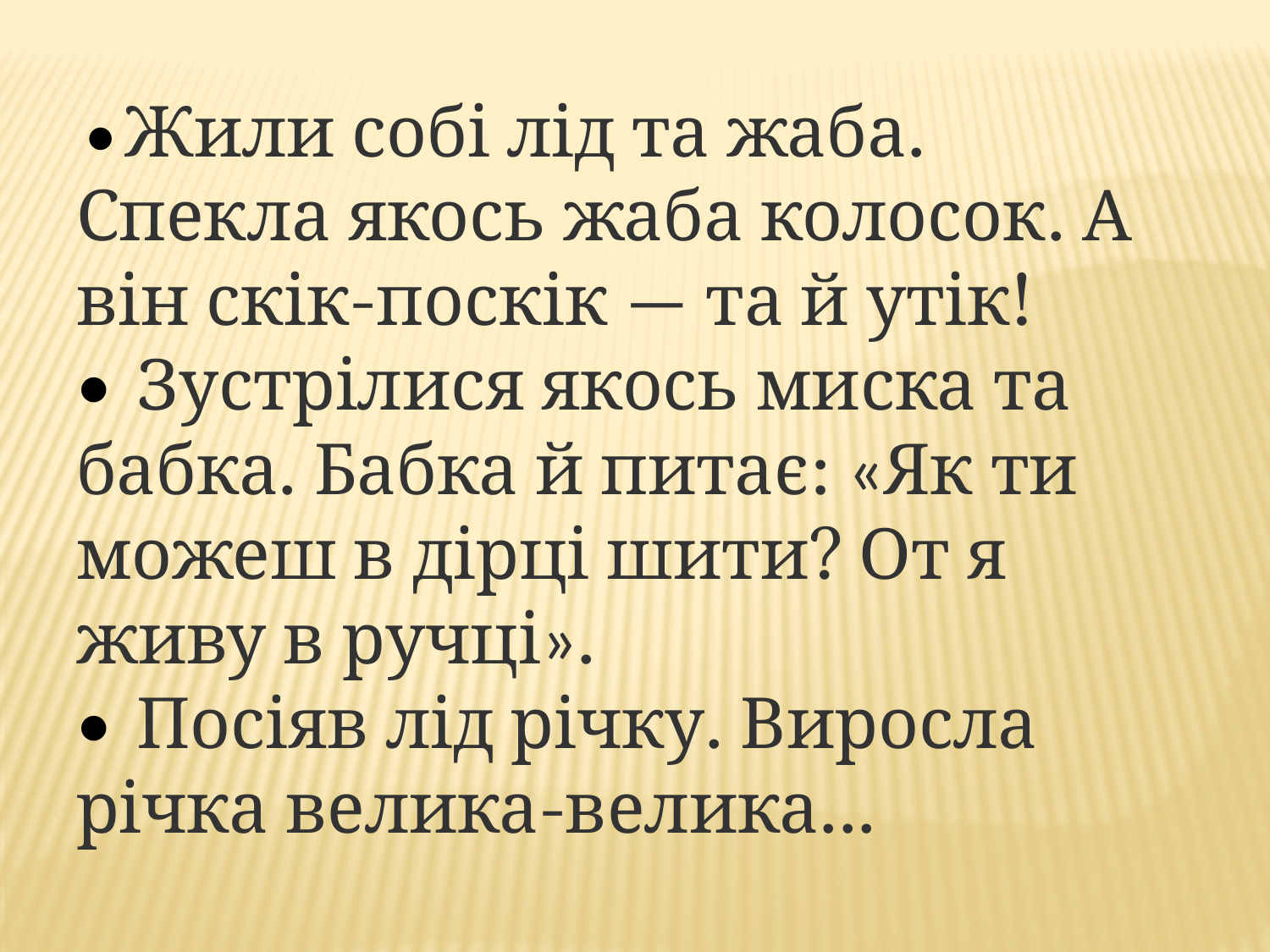

•   Жили собі лід та жаба. Спекла якось жаба колосок. А він скік-поскік — та й утік!
•    Зустрілися якось миска та бабка. Бабка й питає: «Як ти можеш в дірці шити? От я живу в ручці».
•    Посіяв лід річку. Виросла річка велика-велика...